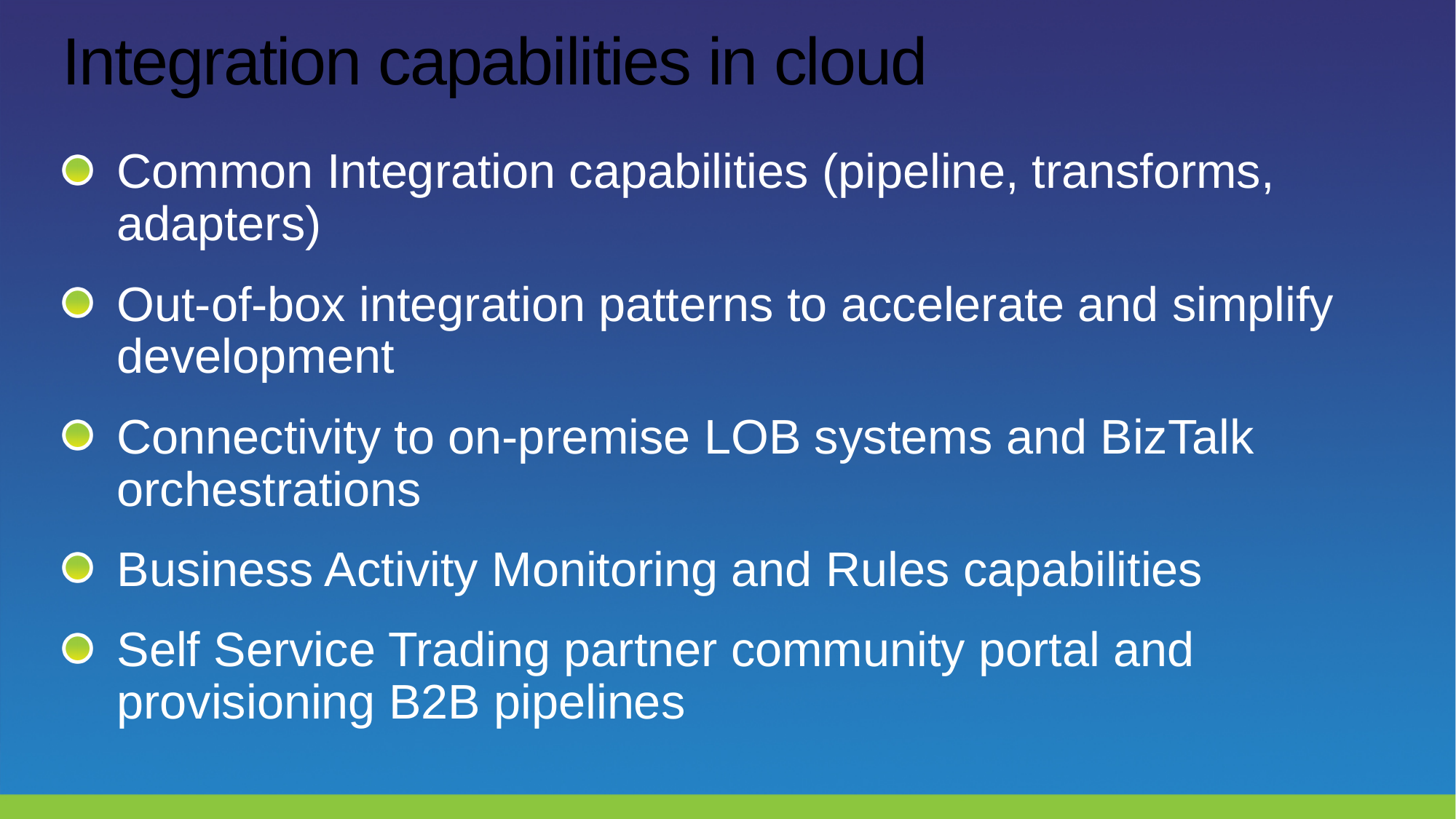

# Integration capabilities in cloud
Common Integration capabilities (pipeline, transforms, adapters)
Out-of-box integration patterns to accelerate and simplify development
Connectivity to on-premise LOB systems and BizTalk orchestrations
Business Activity Monitoring and Rules capabilities
Self Service Trading partner community portal and provisioning B2B pipelines